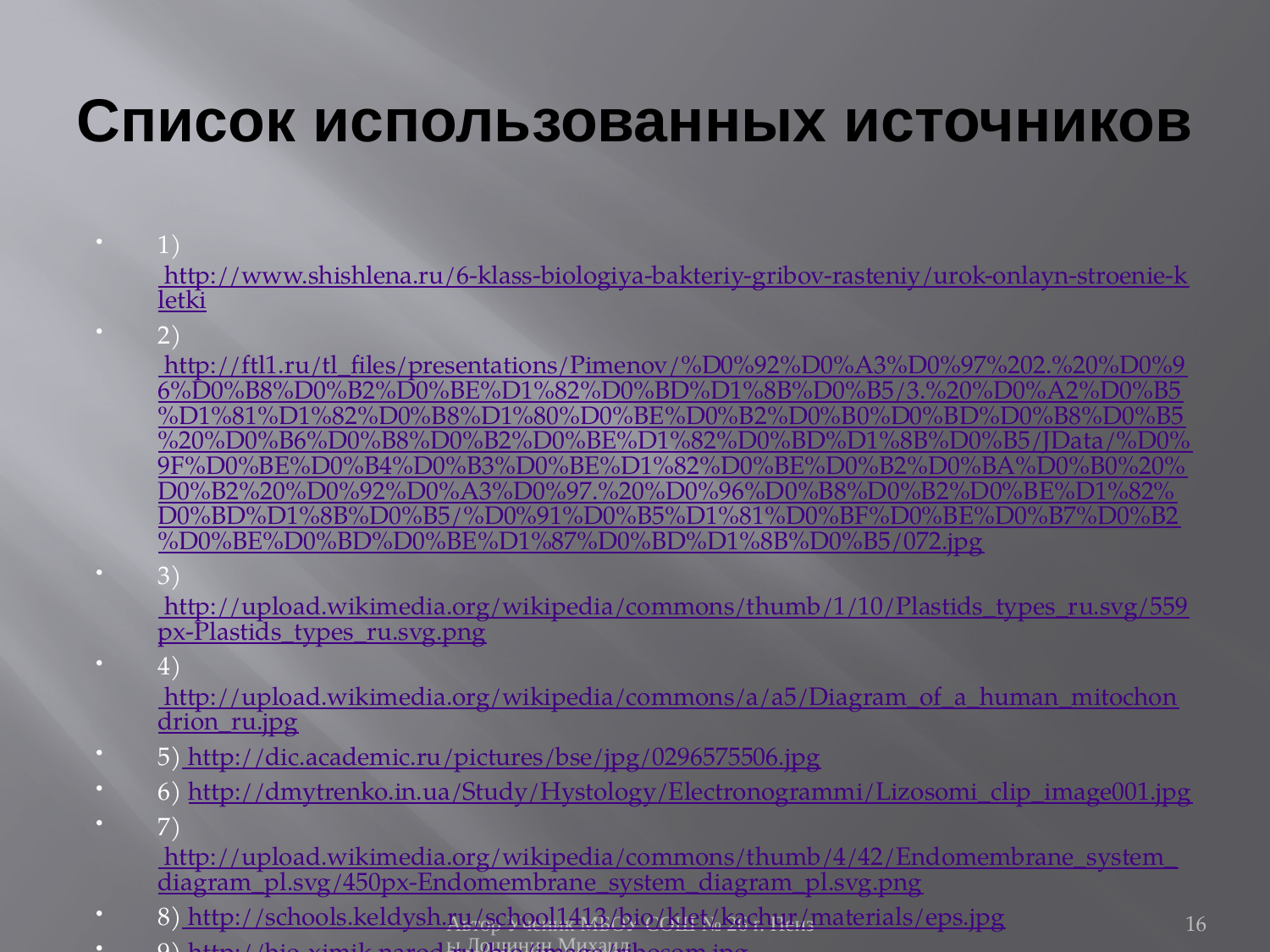

# Список использованных источников
1) http://www.shishlena.ru/6-klass-biologiya-bakteriy-gribov-rasteniy/urok-onlayn-stroenie-kletki
2) http://ftl1.ru/tl_files/presentations/Pimenov/%D0%92%D0%A3%D0%97%202.%20%D0%96%D0%B8%D0%B2%D0%BE%D1%82%D0%BD%D1%8B%D0%B5/3.%20%D0%A2%D0%B5%D1%81%D1%82%D0%B8%D1%80%D0%BE%D0%B2%D0%B0%D0%BD%D0%B8%D0%B5%20%D0%B6%D0%B8%D0%B2%D0%BE%D1%82%D0%BD%D1%8B%D0%B5/JData/%D0%9F%D0%BE%D0%B4%D0%B3%D0%BE%D1%82%D0%BE%D0%B2%D0%BA%D0%B0%20%D0%B2%20%D0%92%D0%A3%D0%97.%20%D0%96%D0%B8%D0%B2%D0%BE%D1%82%D0%BD%D1%8B%D0%B5/%D0%91%D0%B5%D1%81%D0%BF%D0%BE%D0%B7%D0%B2%D0%BE%D0%BD%D0%BE%D1%87%D0%BD%D1%8B%D0%B5/072.jpg
3) http://upload.wikimedia.org/wikipedia/commons/thumb/1/10/Plastids_types_ru.svg/559px-Plastids_types_ru.svg.png
4) http://upload.wikimedia.org/wikipedia/commons/a/a5/Diagram_of_a_human_mitochondrion_ru.jpg
5) http://dic.academic.ru/pictures/bse/jpg/0296575506.jpg
6) http://dmytrenko.in.ua/Study/Hystology/Electronogrammi/Lizosomi_clip_image001.jpg
7) http://upload.wikimedia.org/wikipedia/commons/thumb/4/42/Endomembrane_system_diagram_pl.svg/450px-Endomembrane_system_diagram_pl.svg.png
8) http://schools.keldysh.ru/school1413/bio/klet/kachur/materials/eps.jpg
9) http://bio-ximik.narod.ru/bio/image/ribosom.jpg
10) http://dic.academic.ru/pictures/bse/gif/0223680740.gif
11) http://lyc.zelenogorsk.ru/project/2007/yakovleva/infarct_2_2.jpg
12) http://edu2.tsu.ru/res/1539/text/img/image025.gif
13) http://s002.radikal.ru/i197/1001/27/11790dcef293.gif

Автор Ученик МБОУ СОШ № 26 г. Пензы Лощинин Михаил
16